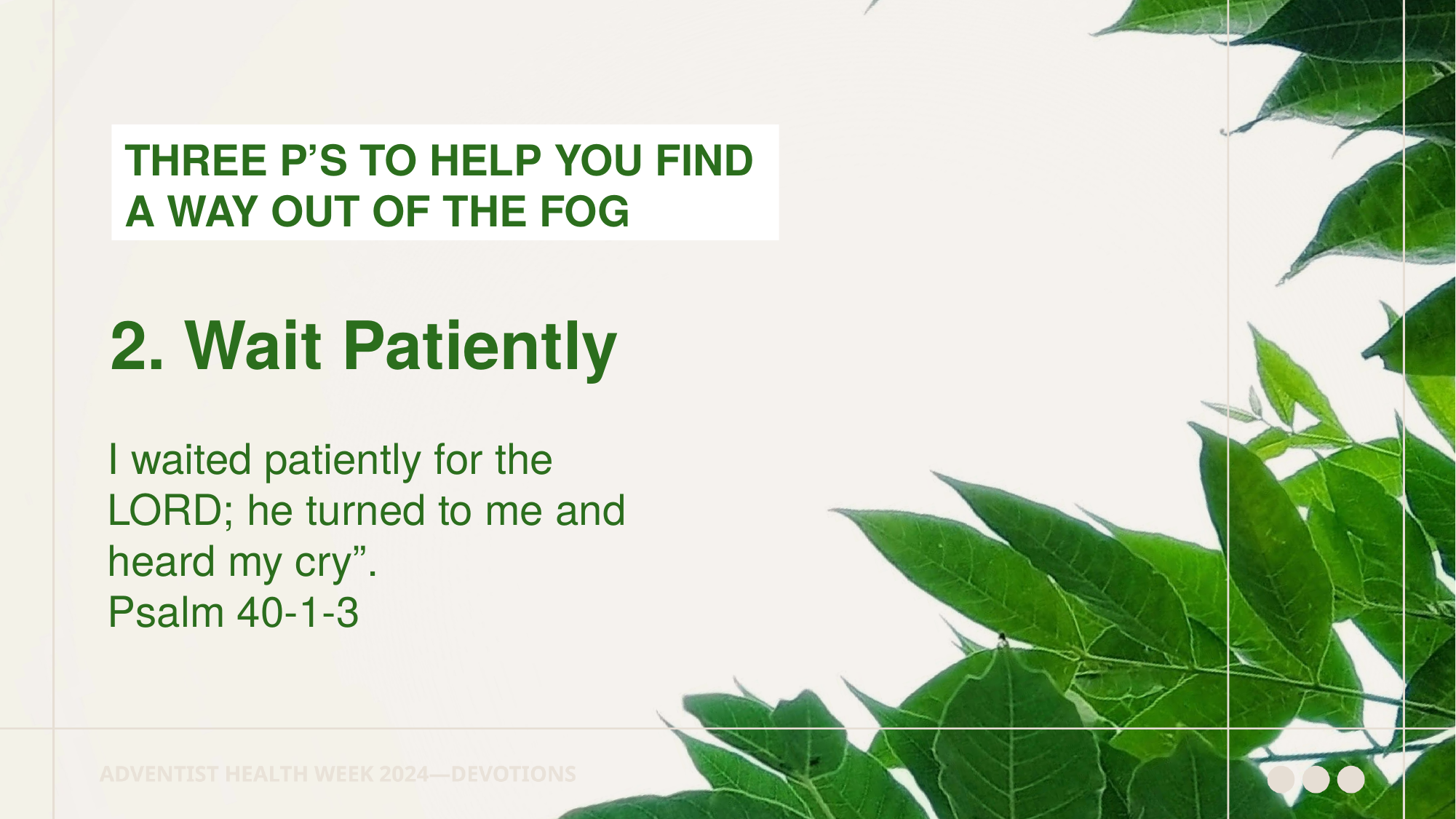

THREE P’S TO HELP YOU FIND
A WAY OUT OF THE FOG
2. Wait Patiently
I waited patiently for the LORD; he turned to me and heard my cry”.
Psalm 40-1-3